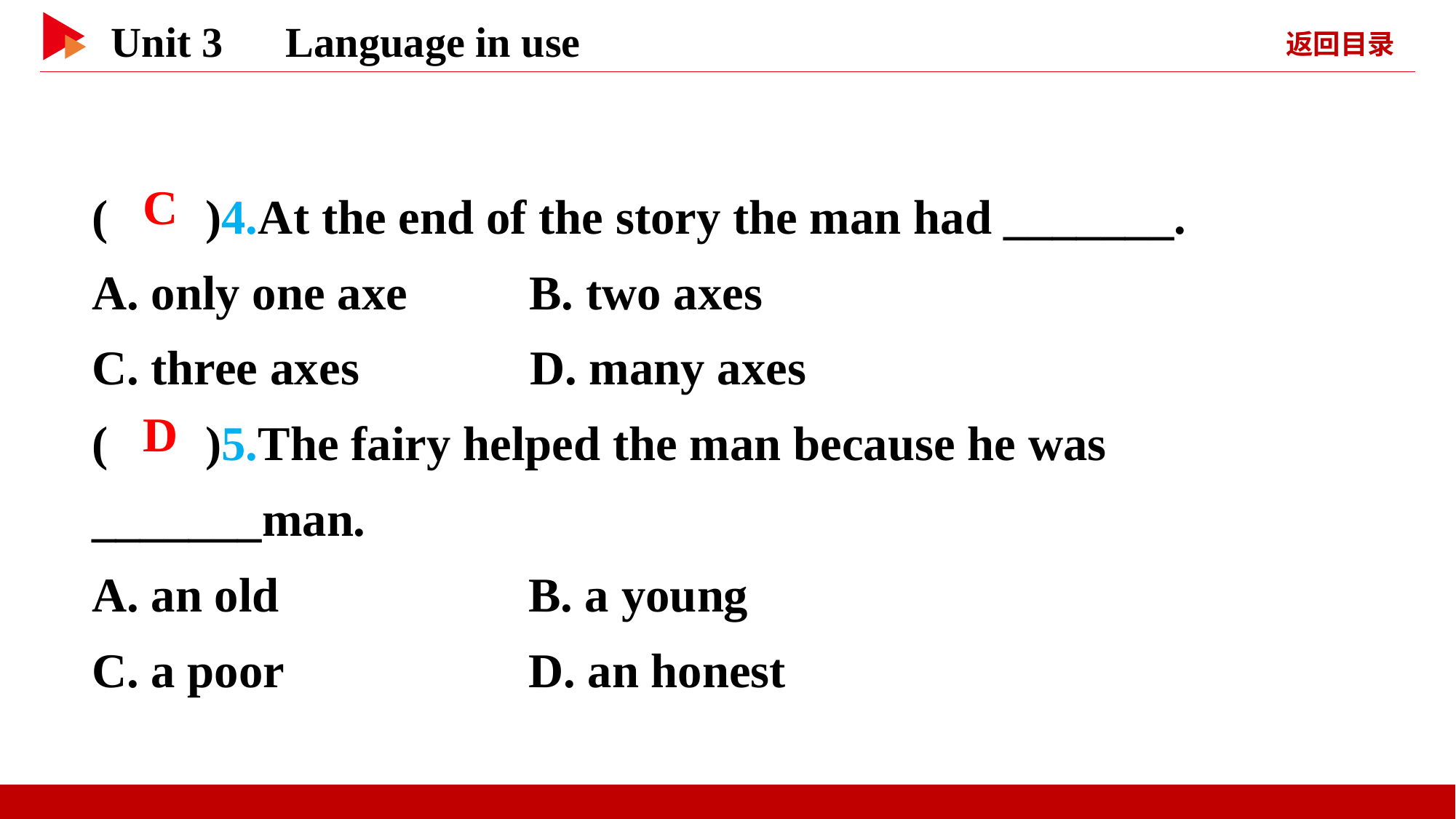

(        )4.At the end of the story the man had _______.
A. only one axe          B. two axes
C. three axes              D. many axes
(        )5.The fairy helped the man because he was _______man.
A. an old               	B. a young
C. a poor              	D. an honest
   C
   D